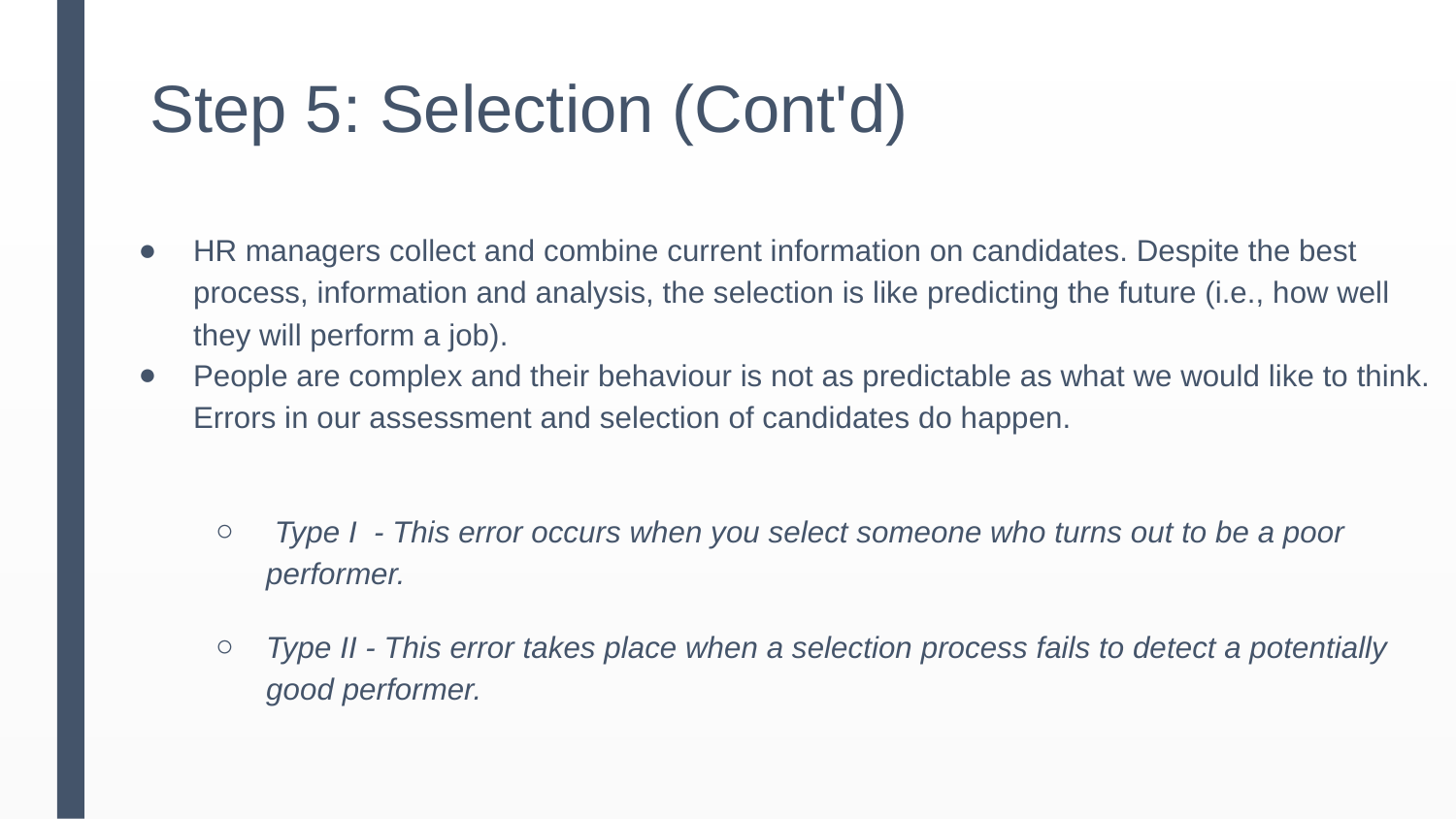

# Step 5: Selection (Cont'd)
HR managers collect and combine current information on candidates. Despite the best process, information and analysis, the selection is like predicting the future (i.e., how well they will perform a job).
People are complex and their behaviour is not as predictable as what we would like to think. Errors in our assessment and selection of candidates do happen.

 Type I  - This error occurs when you select someone who turns out to be a poor performer.
Type II - This error takes place when a selection process fails to detect a potentially good performer.